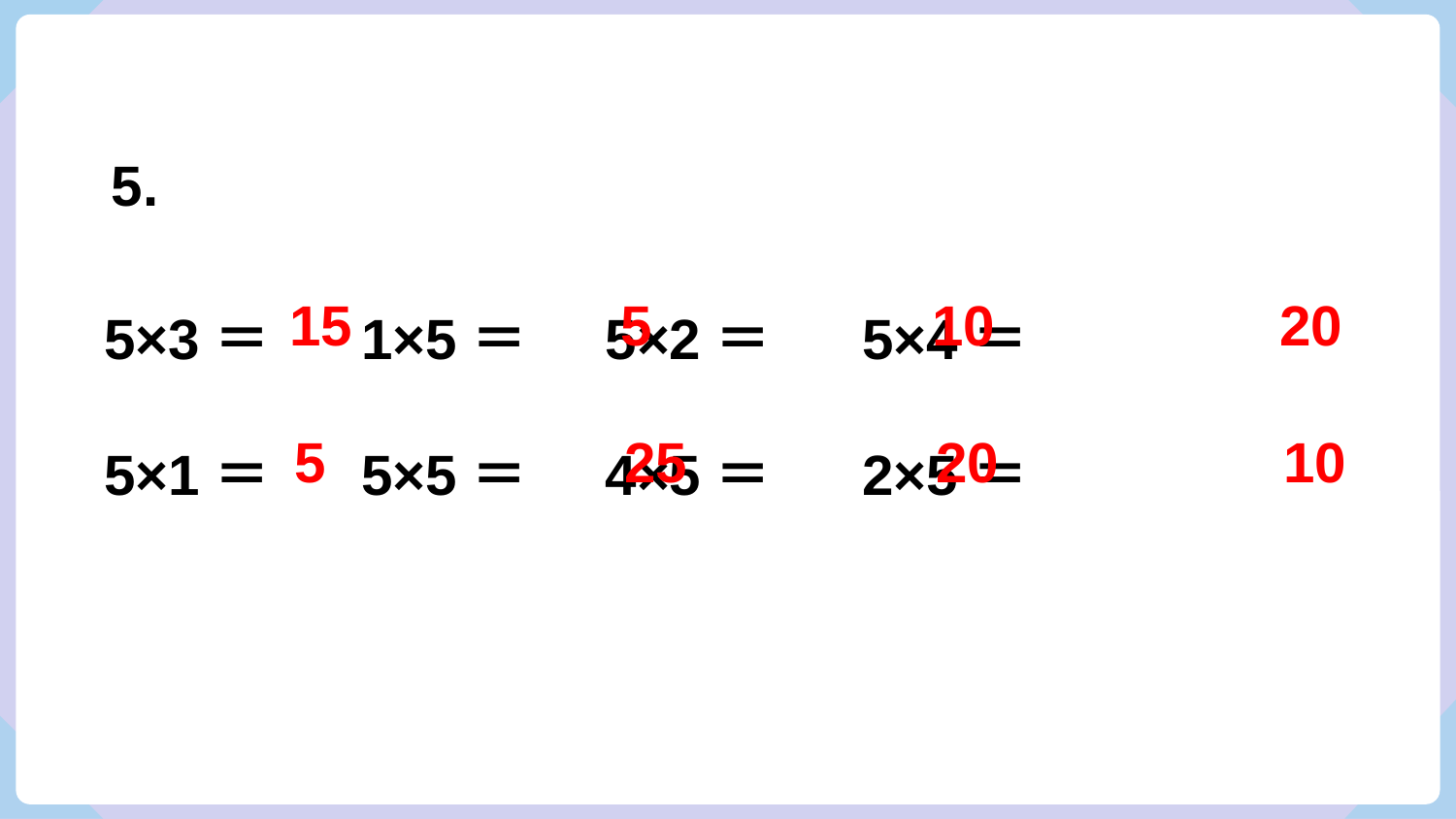

5.
5×3＝      1×5＝     5×2＝      5×4＝
5×1＝      5×5＝     4×5＝      2×5＝
15
5
10
20
5
25
20
10